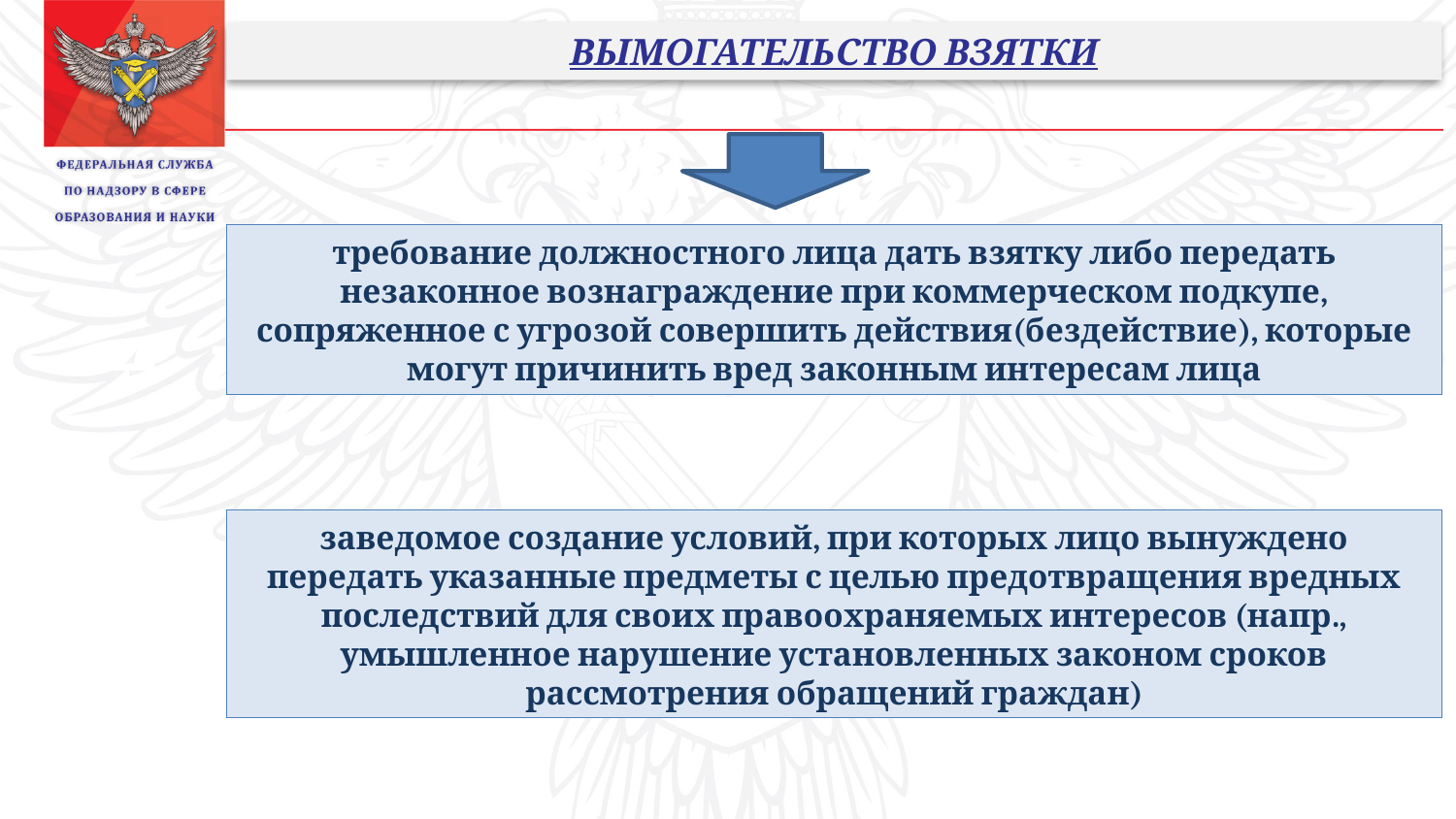

ВЫМОГАТЕЛЬСТВО ВЗЯТКИ

требование должностного лица дать взятку либо передать незаконное вознаграждение при коммерческом подкупе, сопряженное с угрозой совершить действия(бездействие), которые могут причинить вред законным интересам лица

заведомое создание условий, при которых лицо вынуждено передать указанные предметы с целью предотвращения вредных последствий для своих правоохраняемых интересов (напр., умышленное нарушение установленных законом сроков рассмотрения обращений граждан)